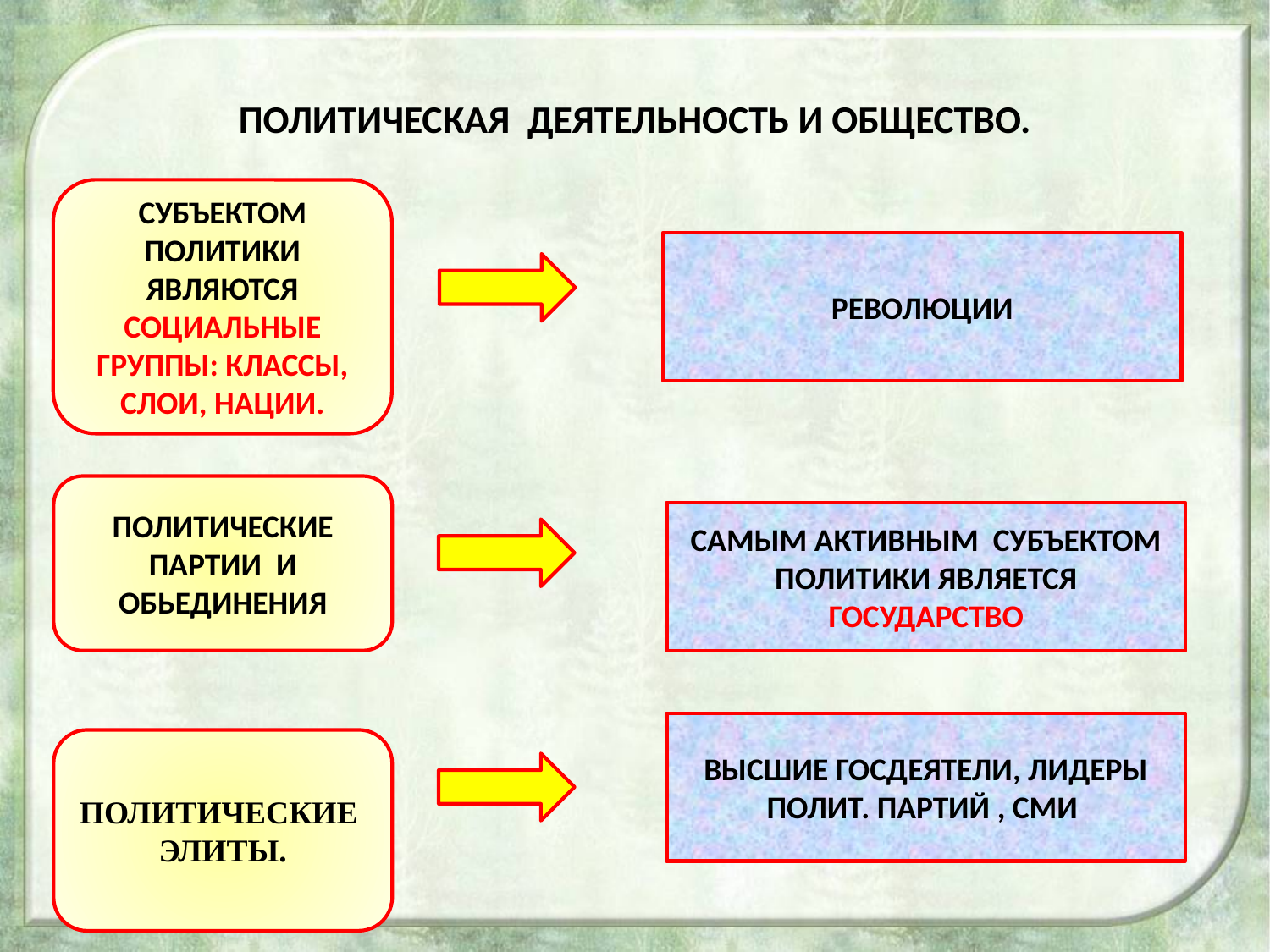

# ПОЛИТИЧЕСКАЯ  ДЕЯТЕЛЬНОСТЬ И ОБЩЕСТВО.
СУБЪЕКТОМ ПОЛИТИКИ
ЯВЛЯЮТСЯ СОЦИАЛЬНЫЕ ГРУППЫ: КЛАССЫ, СЛОИ, НАЦИИ.
РЕВОЛЮЦИИ

ПОЛИТИЧЕСКИЕ ПАРТИИ  И ОБЬЕДИНЕНИЯ
САМЫМ АКТИВНЫМ  СУБЪЕКТОМ ПОЛИТИКИ ЯВЛЯЕТСЯ ГОСУДАРСТВО

ВЫСШИЕ ГОСДЕЯТЕЛИ, ЛИДЕРЫ ПОЛИТ. ПАРТИЙ , СМИ
ПОЛИТИЧЕСКИЕ
ЭЛИТЫ.